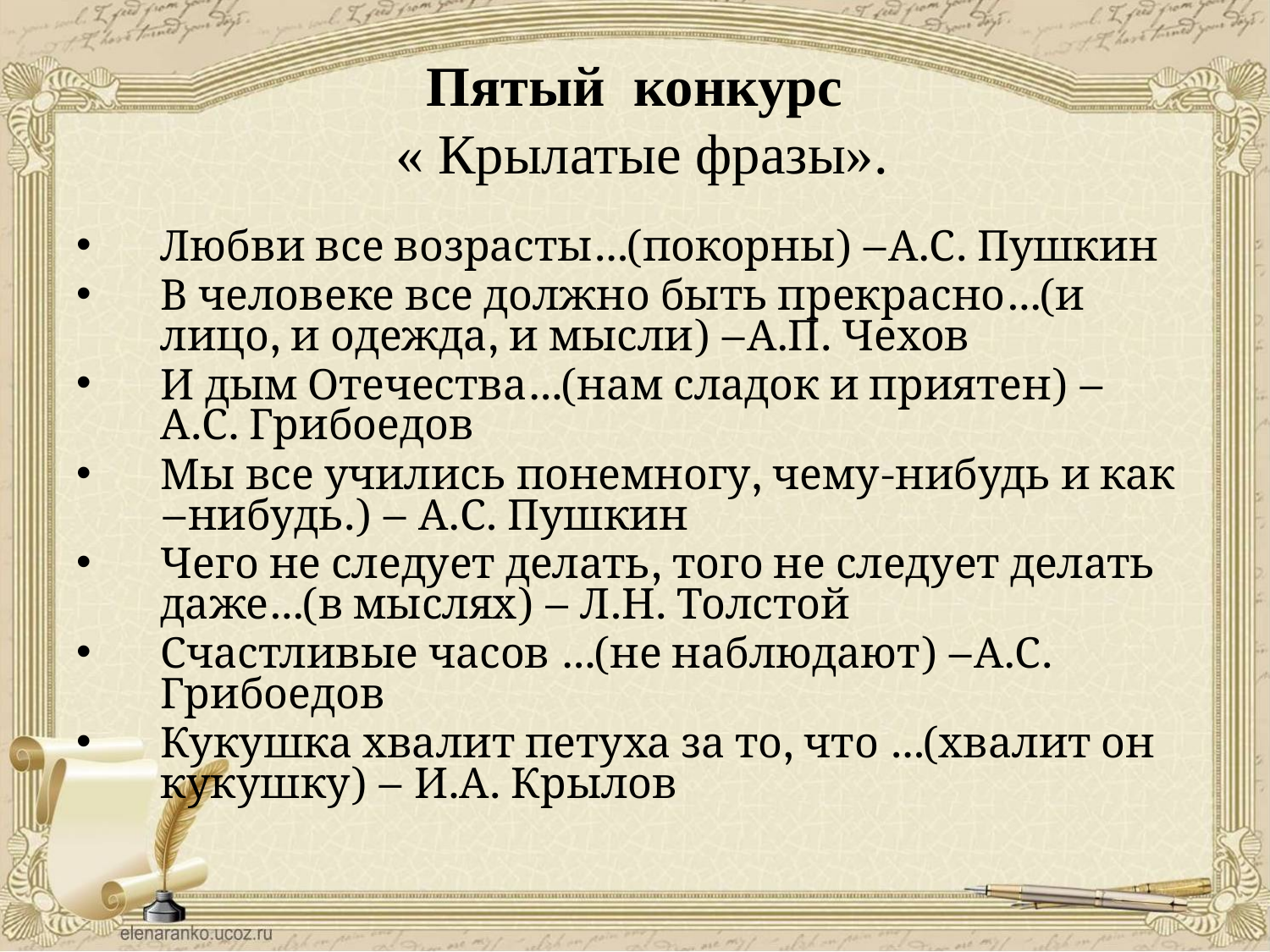

# Пятый  конкурс « Крылатые фразы».
Любви все возрасты…(покорны) –А.С. Пушкин
В человеке все должно быть прекрасно…(и лицо, и одежда, и мысли) –А.П. Чехов
И дым Отечества…(нам сладок и приятен) – А.С. Грибоедов
Мы все учились понемногу, чему-нибудь и как –нибудь.) – А.С. Пушкин
Чего не следует делать, того не следует делать даже…(в мыслях) – Л.Н. Толстой
Счастливые часов …(не наблюдают) –А.С. Грибоедов
Кукушка хвалит петуха за то, что …(хвалит он кукушку) – И.А. Крылов